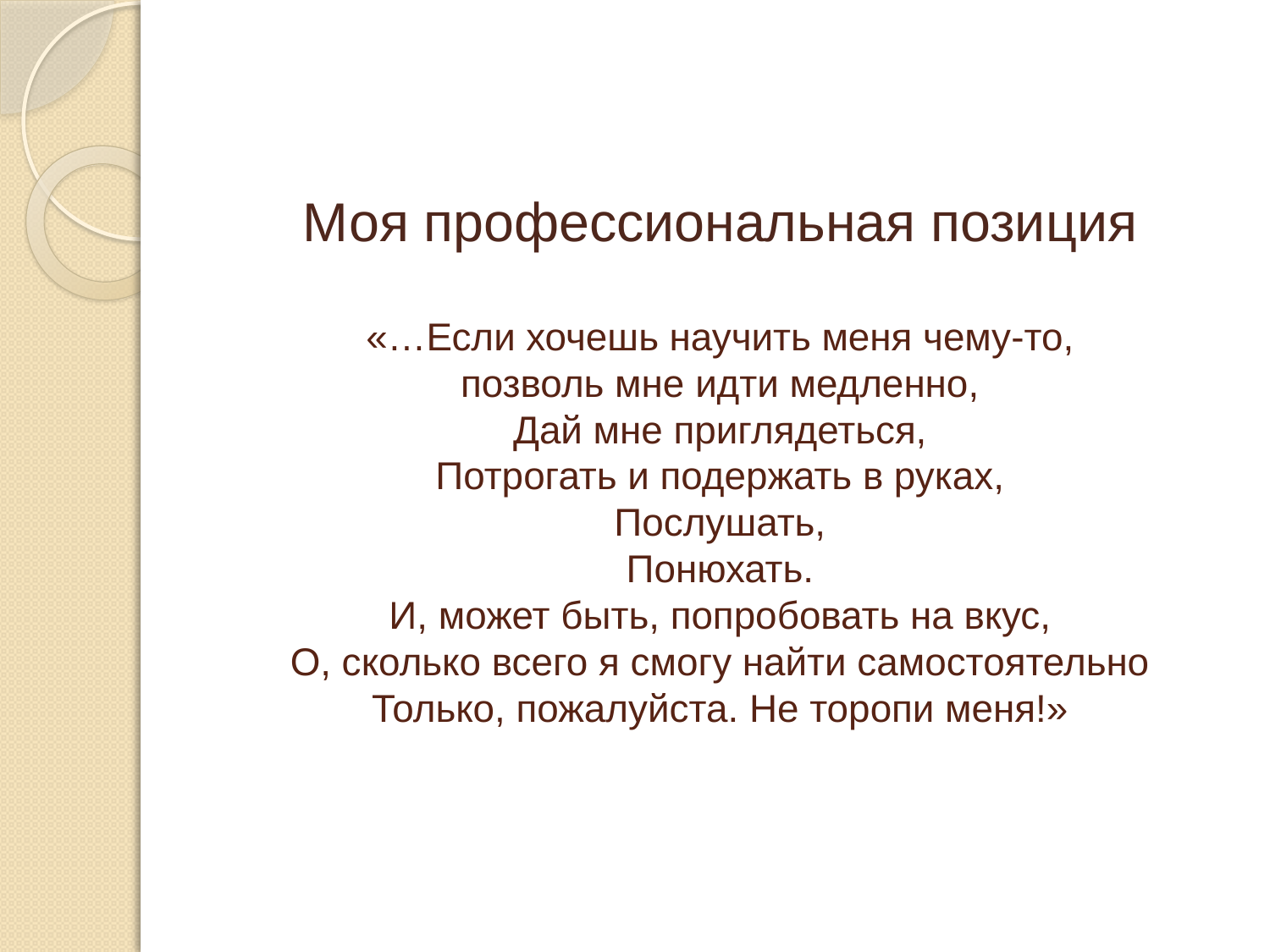

# Моя профессиональная позиция «…Если хочешь научить меня чему-то, позволь мне идти медленно, Дай мне приглядеться, Потрогать и подержать в руках, Послушать, Понюхать. И, может быть, попробовать на вкус, О, сколько всего я смогу найти самостоятельно Только, пожалуйста. Не торопи меня!»